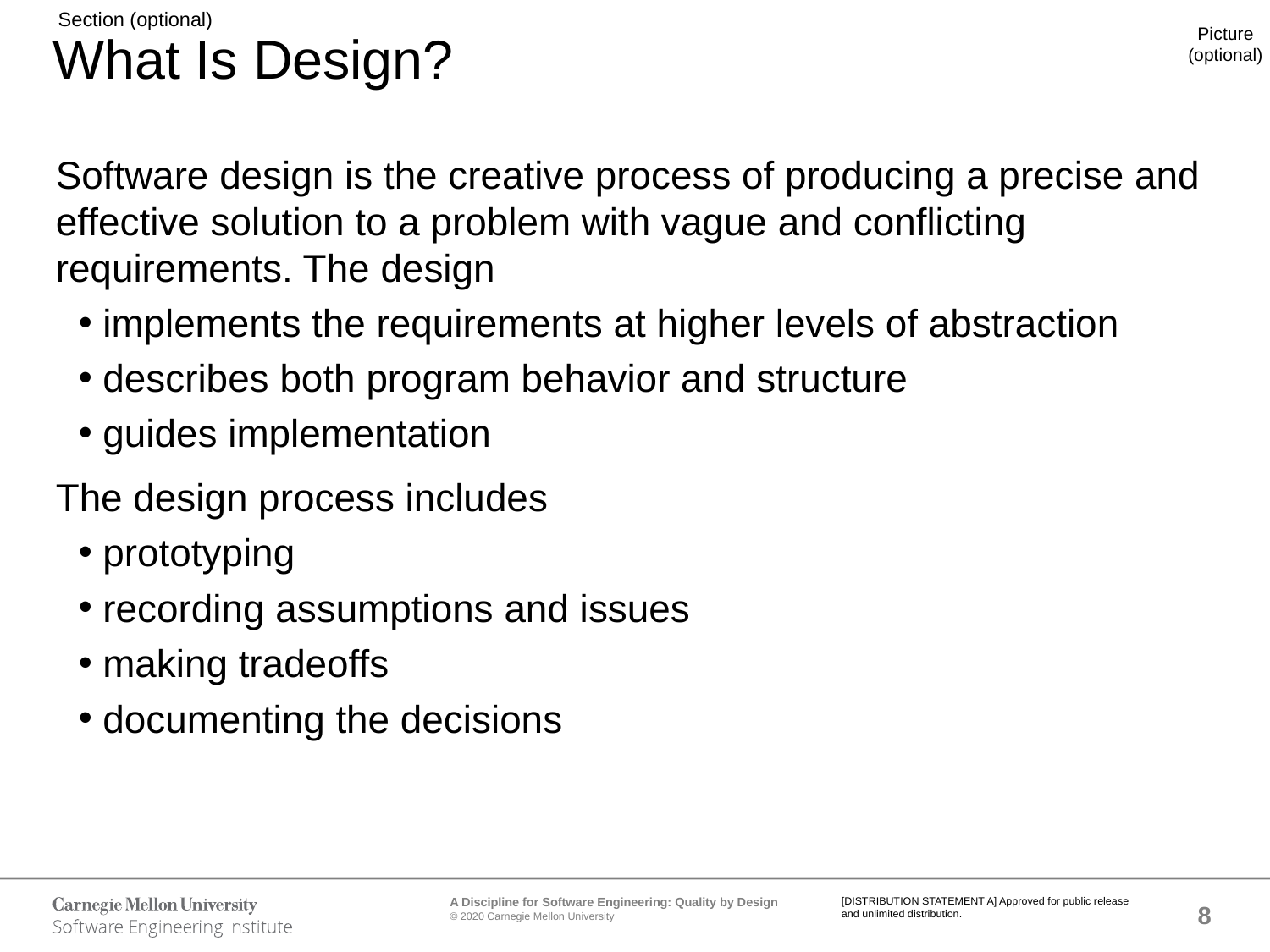

# What Is Design?
Software design is the creative process of producing a precise and effective solution to a problem with vague and conflicting requirements. The design
implements the requirements at higher levels of abstraction
describes both program behavior and structure
guides implementation
The design process includes
prototyping
recording assumptions and issues
making tradeoffs
documenting the decisions